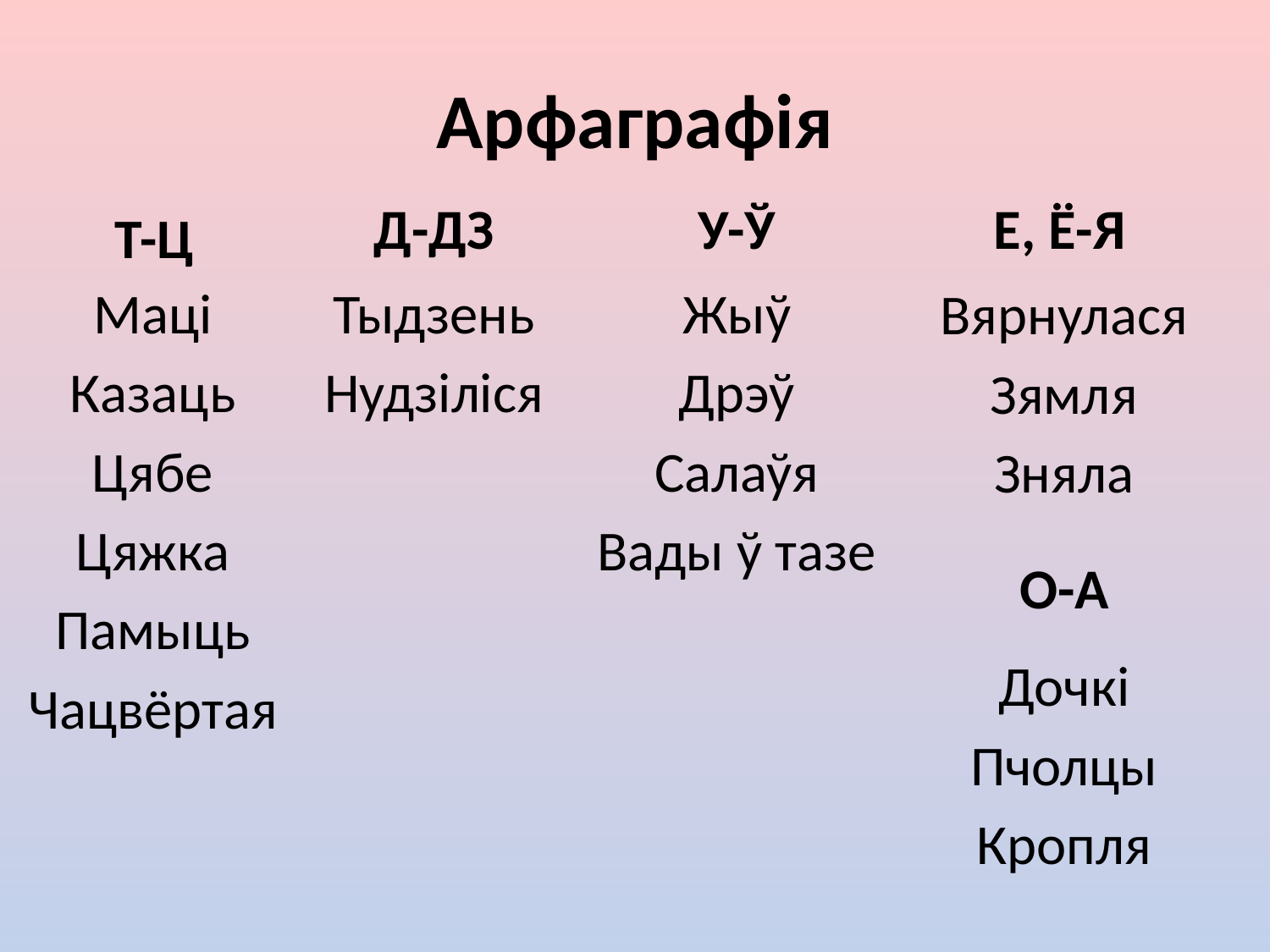

# Арфаграфія
Д-ДЗ
У-Ў
Е, Ё-Я
Т-Ц
Жыў
Дрэў
Салаўя
Вады ў тазе
Маці
Казаць
Цябе
Цяжка
Памыць
Чацвёртая
Тыдзень
Нудзіліся

Вярнулася
Зямля
Зняла
О-А
Дочкі
Пчолцы
Кропля